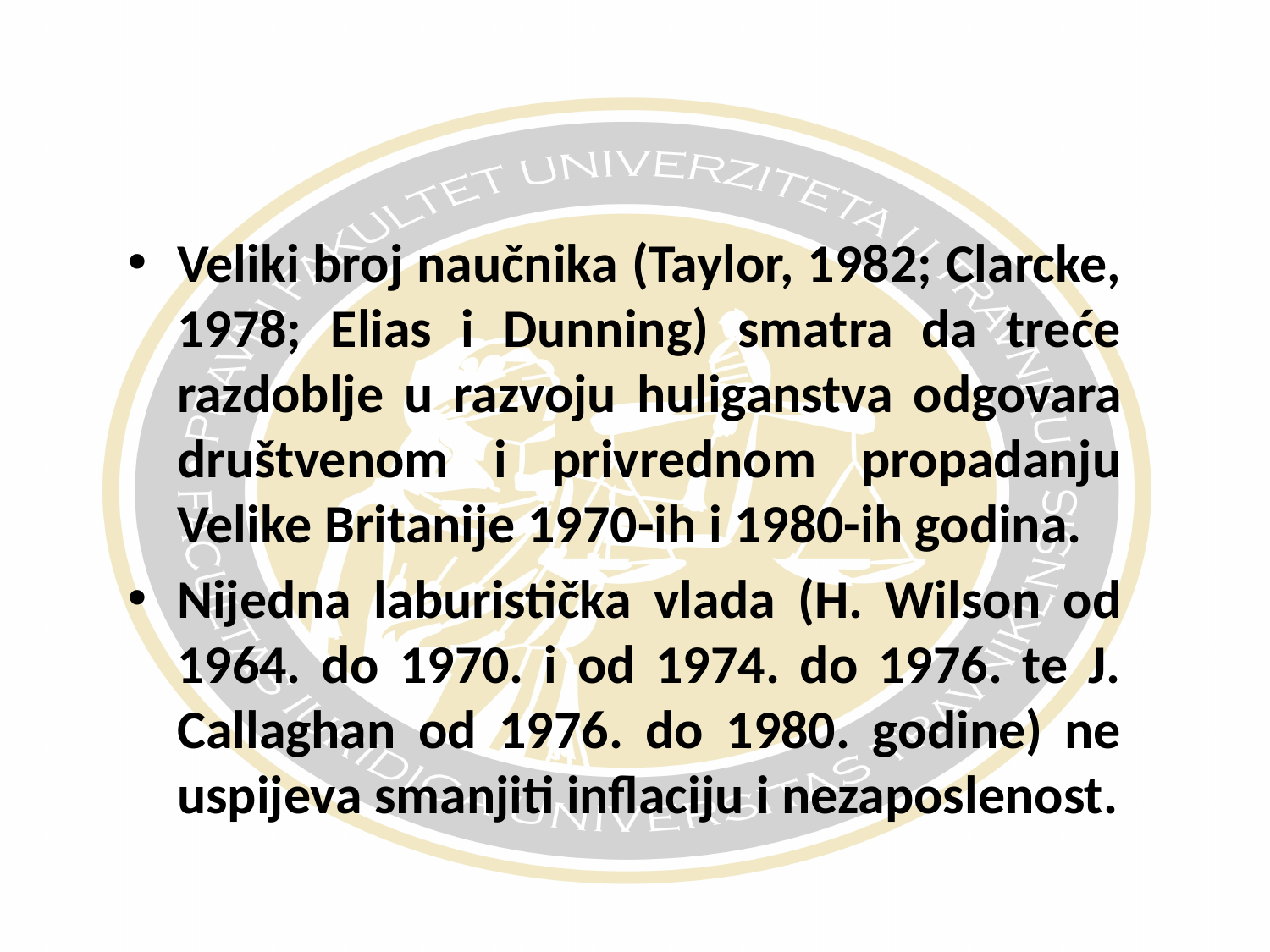

#
Veliki broj naučnika (Taylor, 1982; Clarcke, 1978; Elias i Dunning) smatra da treće razdoblje u razvoju huliganstva odgovara društvenom i privrednom propadanju Velike Britanije 1970-ih i 1980-ih godina.
Nijedna laburistička vlada (H. Wilson od 1964. do 1970. i od 1974. do 1976. te J. Callaghan od 1976. do 1980. godine) ne uspijeva smanjiti inflaciju i nezaposlenost.